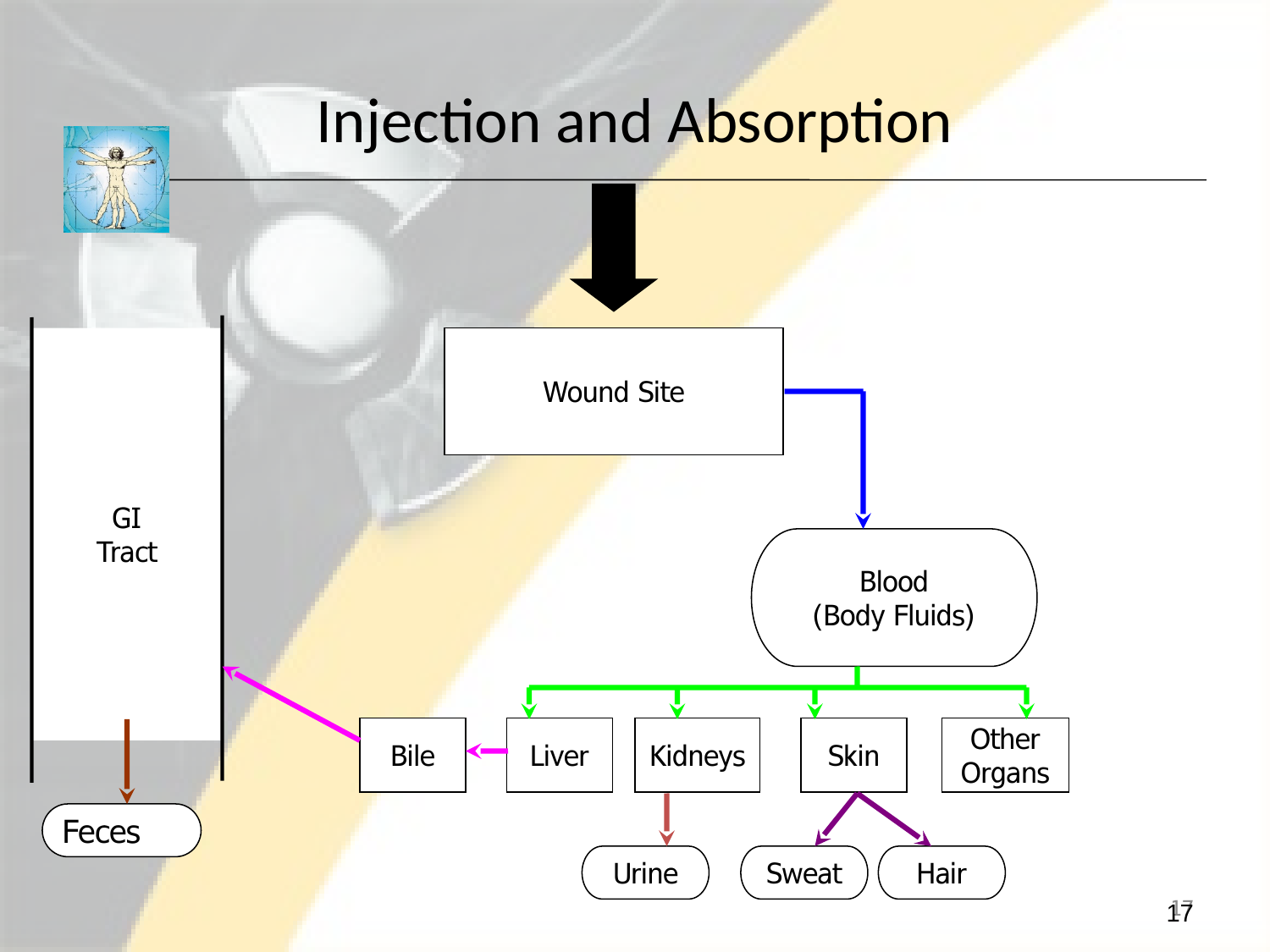

# Injection and Absorption

GI
Tract
Wound Site

Blood
(Body Fluids)

Bile
Liver
Kidneys
Skin
Other
Organs

Feces
Urine
Sweat
Hair
17
17